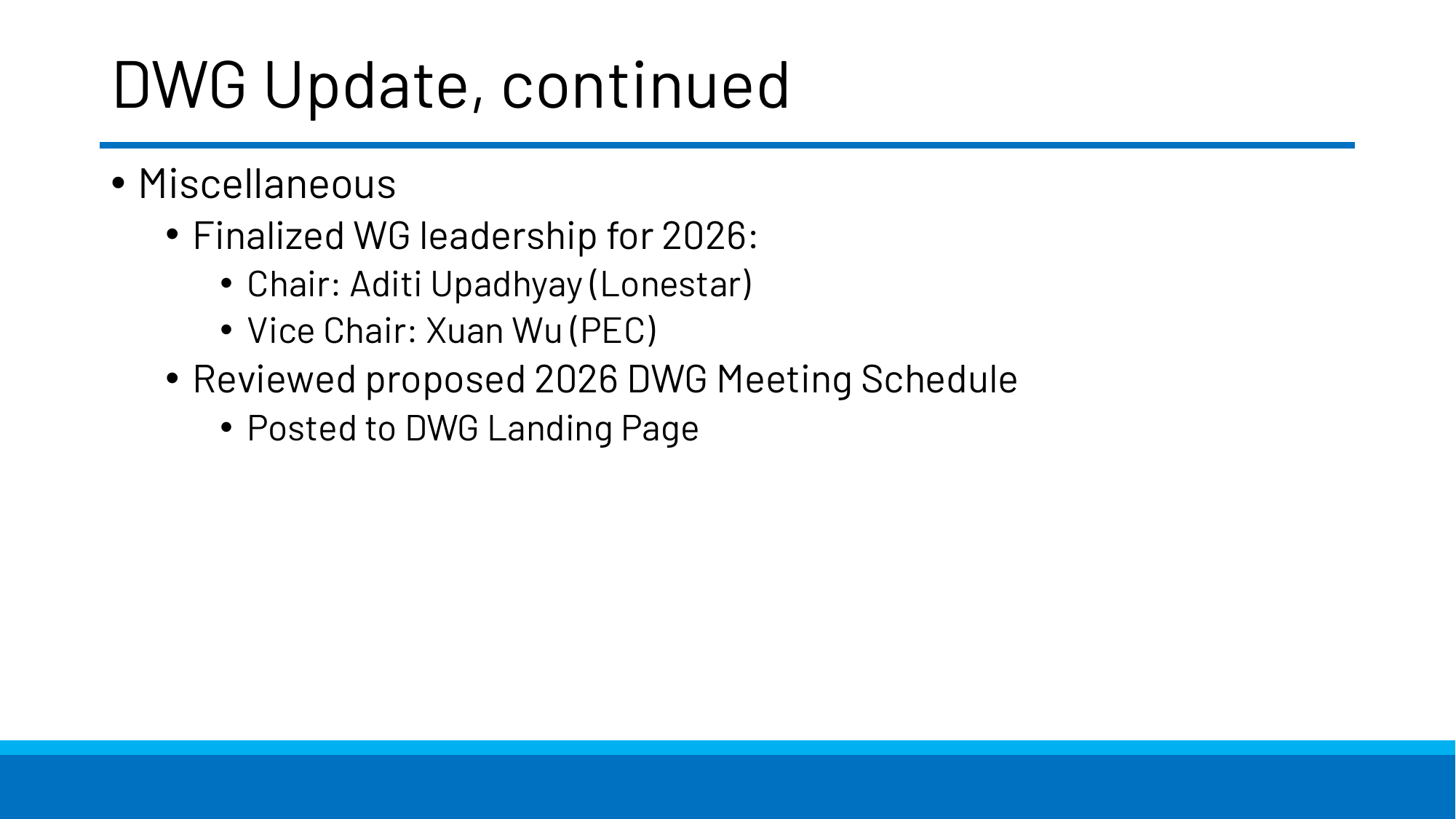

# DWG Update, continued
Miscellaneous
Finalized WG leadership for 2026:
Chair: Aditi Upadhyay (Lonestar)
Vice Chair: Xuan Wu (PEC)
Reviewed proposed 2026 DWG Meeting Schedule
Posted to DWG Landing Page